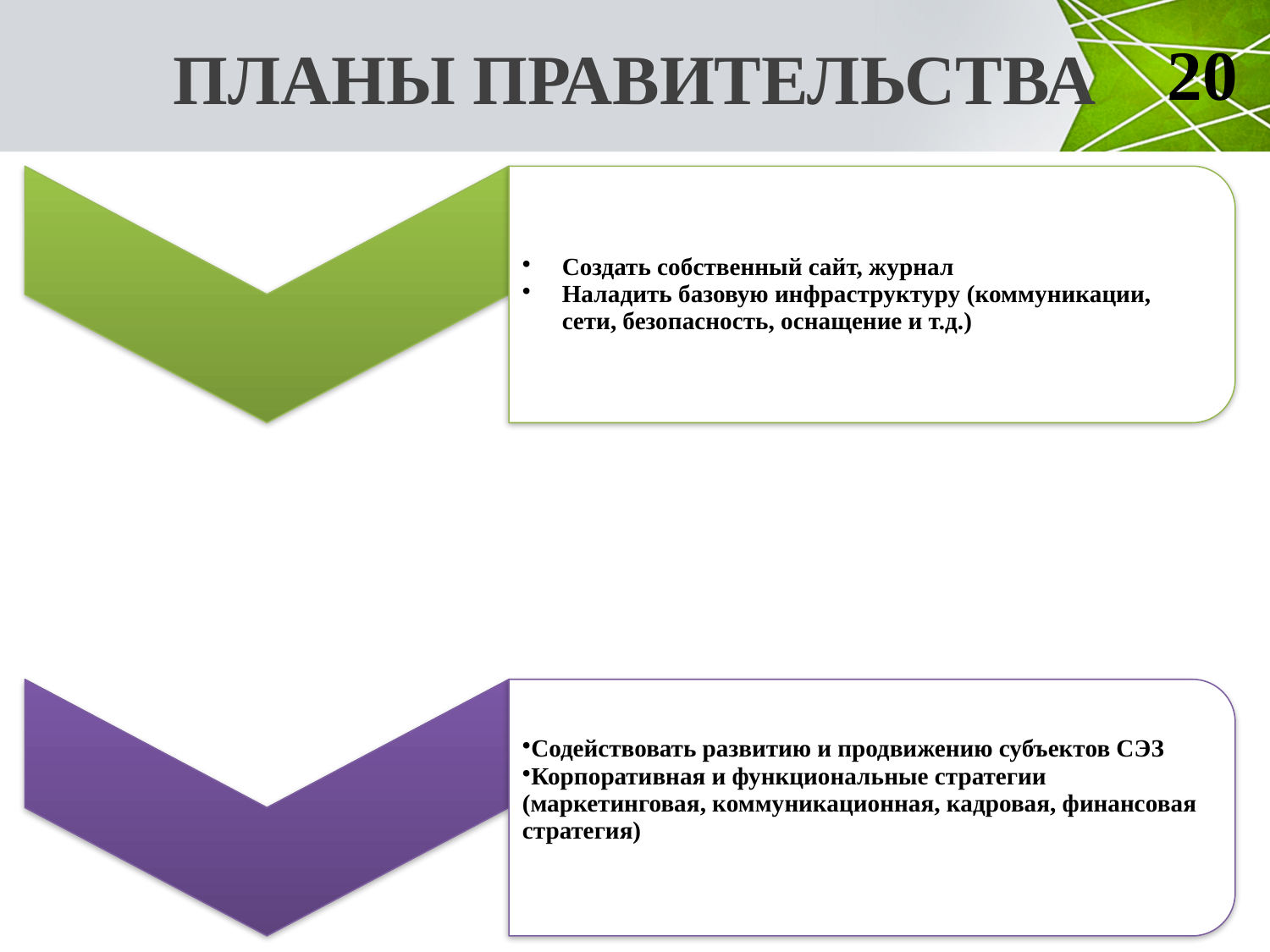

# ПЛАНЫ ПРАВИТЕЛЬСТВА
20
Создать собственный сайт, журнал
Наладить базовую инфраструктуру (коммуникации, сети, безопасность, оснащение и т.д.)
Содействовать развитию и продвижению субъектов СЭЗ
Корпоративная и функциональные стратегии (маркетинговая, коммуникационная, кадровая, финансовая стратегия)